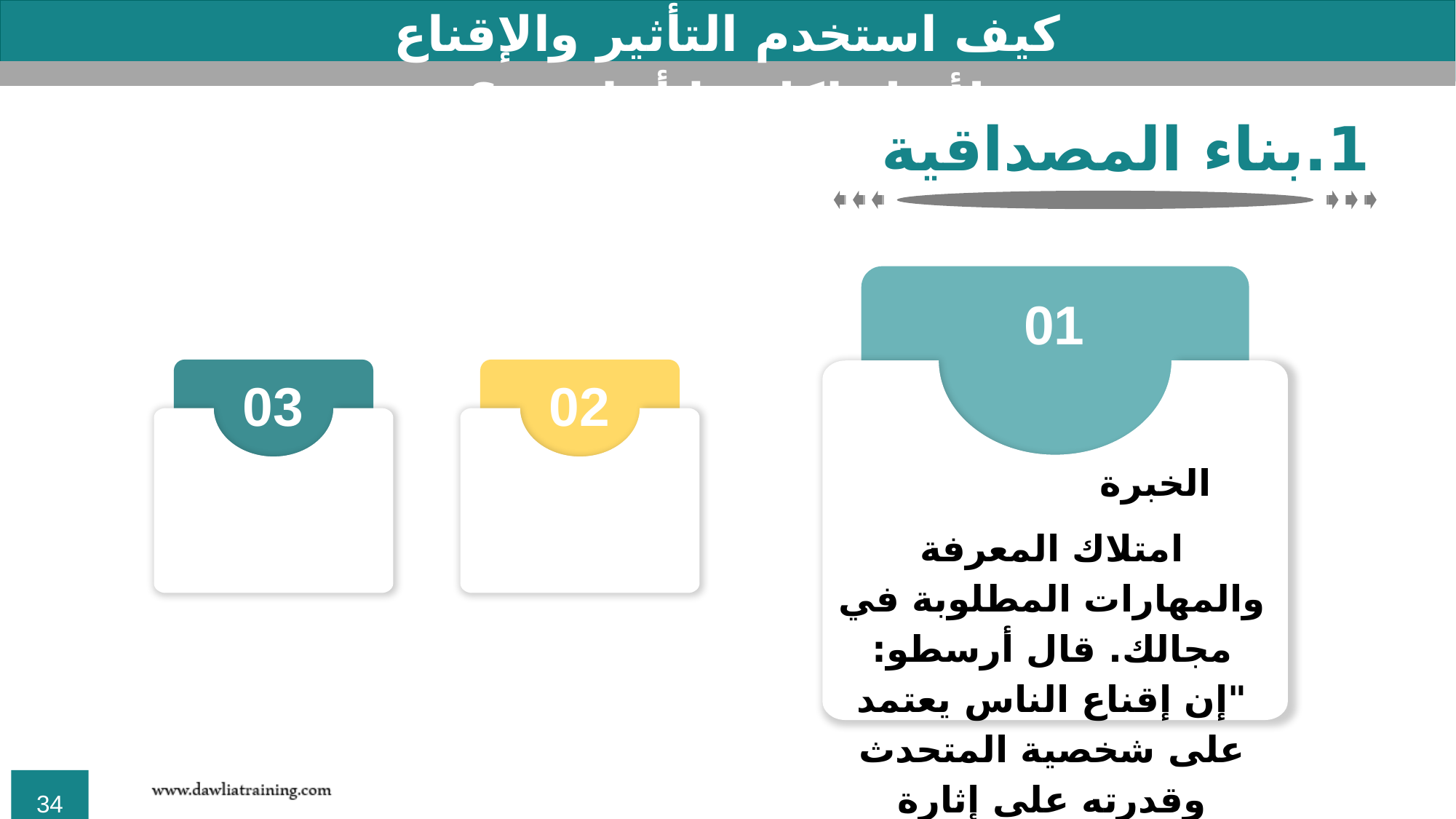

كيف استخدم التأثير والإقناع لأصل لكل ما أحلم به؟
1.	بناء المصداقية

01

الخبرة

03

02

امتلاك المعرفة والمهارات المطلوبة في مجالك. قال أرسطو: "إن إقناع الناس يعتمد على شخصية المتحدث وقدرته على إثارة مشاعر مستمعيه وعلى البراهين التي يقدمها".